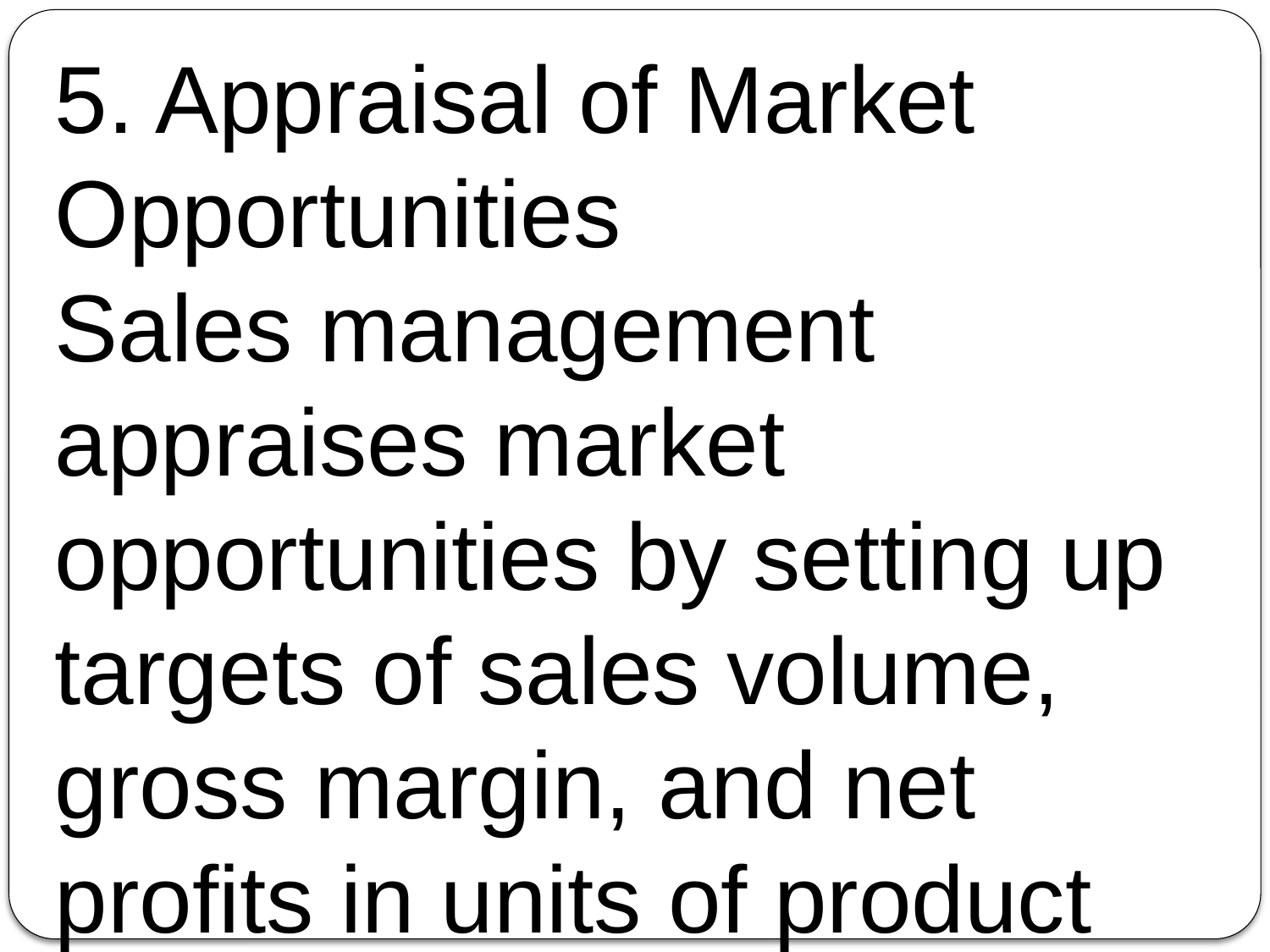

5. Appraisal of Market Opportunities
Sales management appraises market opportunities by setting up targets of sales volume, gross margin, and net profits in units of product and in value.